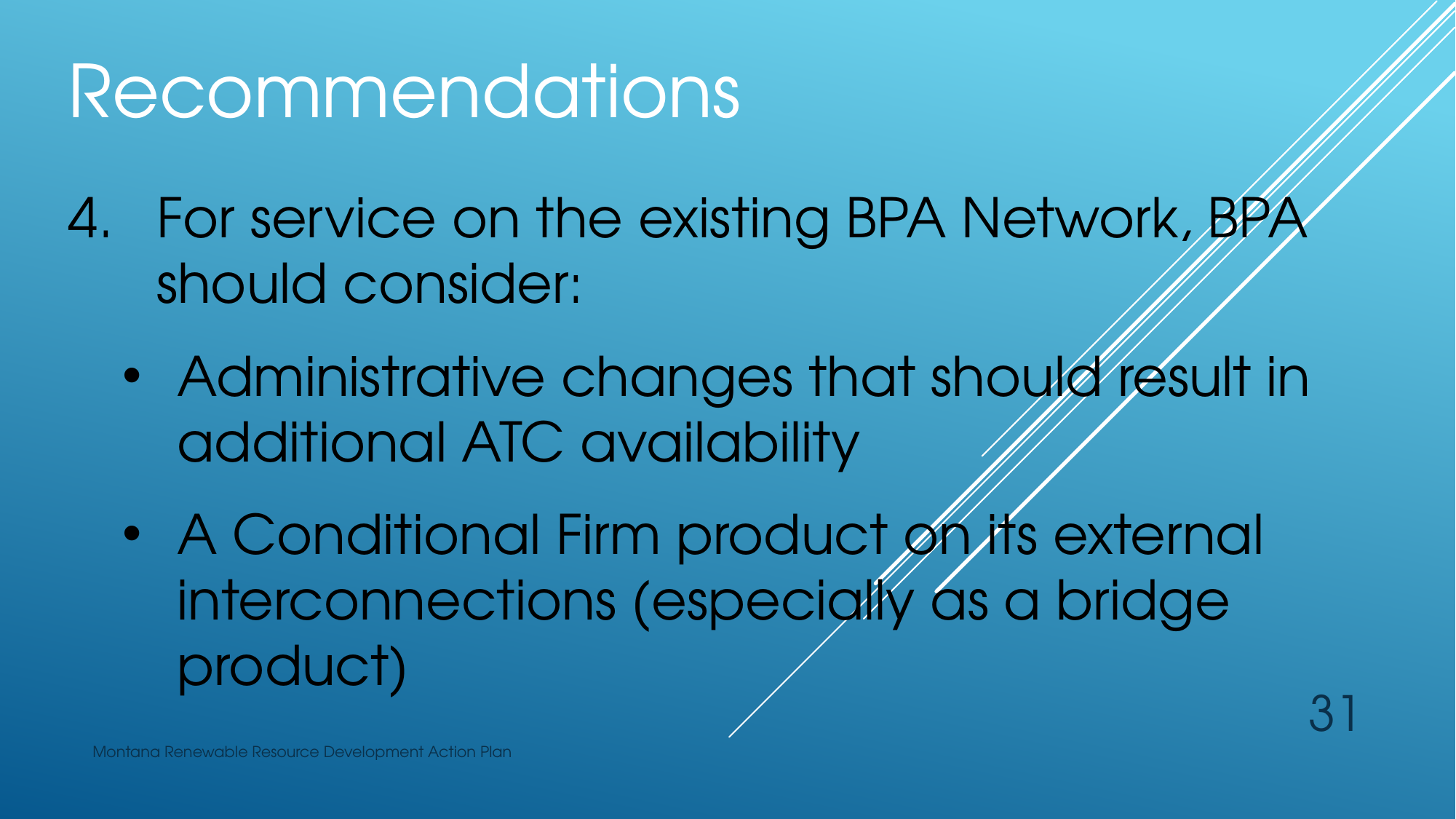

Recommendations

For service on the existing BPA Network, BPA should consider:
Administrative changes that should result in additional ATC availability
A Conditional Firm product on its external interconnections (especially as a bridge product)

31
Montana Renewable Resource Development Action Plan